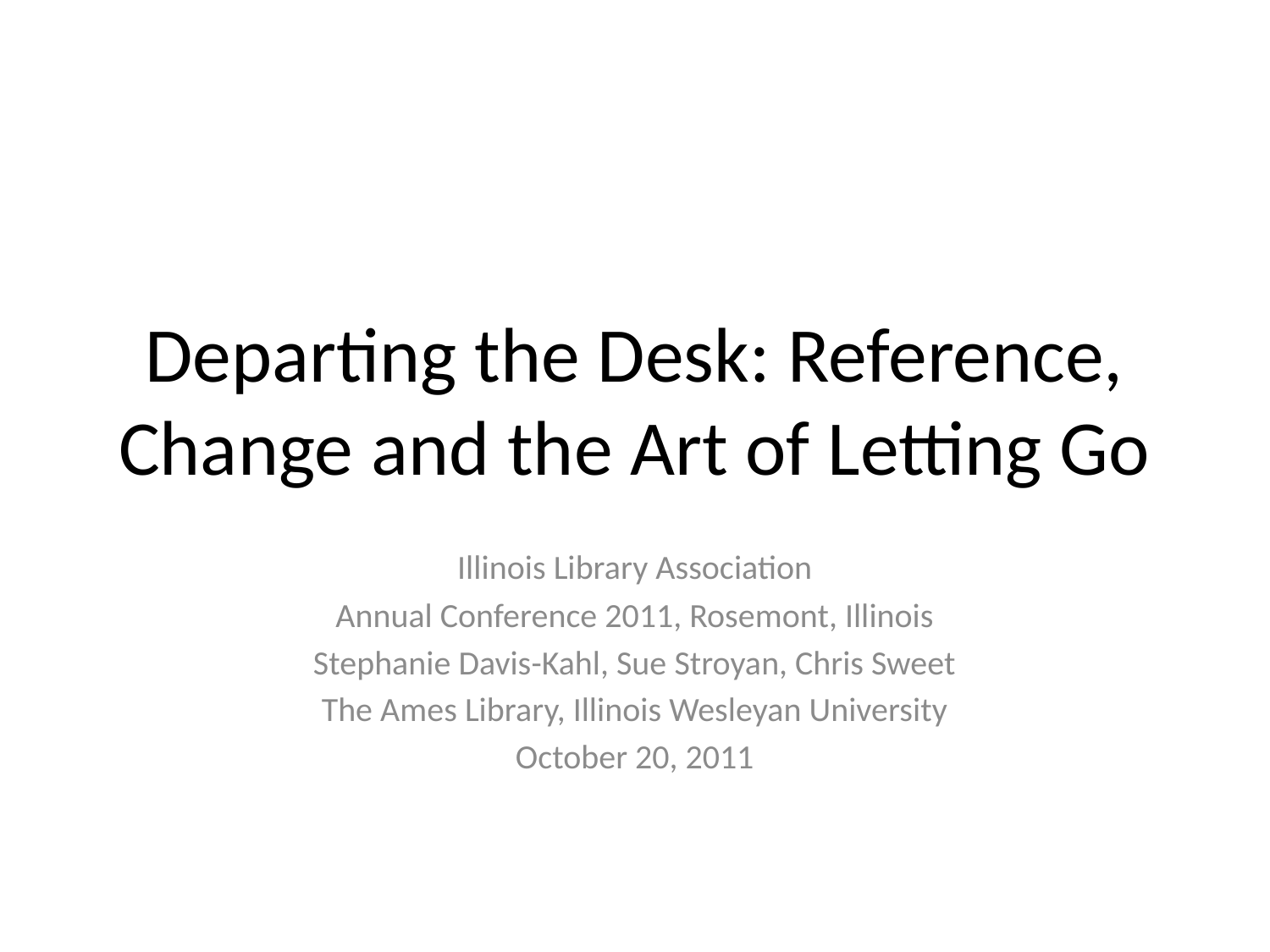

# Departing the Desk: Reference, Change and the Art of Letting Go
Illinois Library Association
Annual Conference 2011, Rosemont, Illinois
Stephanie Davis-Kahl, Sue Stroyan, Chris Sweet
The Ames Library, Illinois Wesleyan University
October 20, 2011